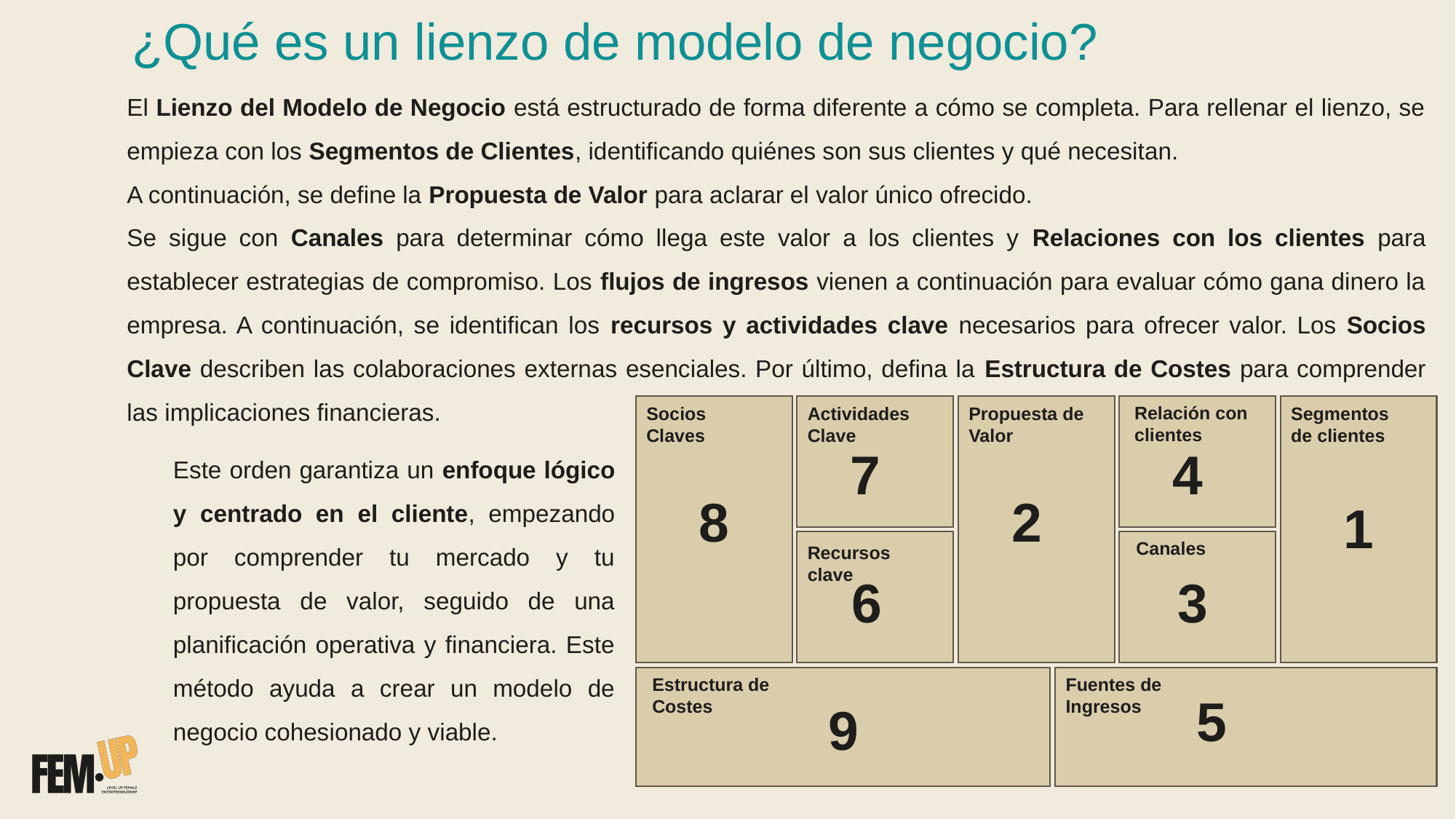

# ¿Qué es un lienzo de modelo de negocio?
El Lienzo del Modelo de Negocio está estructurado de forma diferente a cómo se completa. Para rellenar el lienzo, se empieza con los Segmentos de Clientes, identificando quiénes son sus clientes y qué necesitan.
A continuación, se define la Propuesta de Valor para aclarar el valor único ofrecido.
Se sigue con Canales para determinar cómo llega este valor a los clientes y Relaciones con los clientes para establecer estrategias de compromiso. Los flujos de ingresos vienen a continuación para evaluar cómo gana dinero la empresa. A continuación, se identifican los recursos y actividades clave necesarios para ofrecer valor. Los Socios Clave describen las colaboraciones externas esenciales. Por último, defina la Estructura de Costes para comprender las implicaciones financieras.

Relación con clientes
Segmentos de clientes
Propuesta de Valor
Socios Claves
Actividades Clave
Canales
Recursos clave
Estructura de Costes
Fuentes de Ingresos
4
7
8
2
1
6
3
5
9
Este orden garantiza un enfoque lógico y centrado en el cliente, empezando por comprender tu mercado y tu propuesta de valor, seguido de una planificación operativa y financiera. Este método ayuda a crear un modelo de negocio cohesionado y viable.